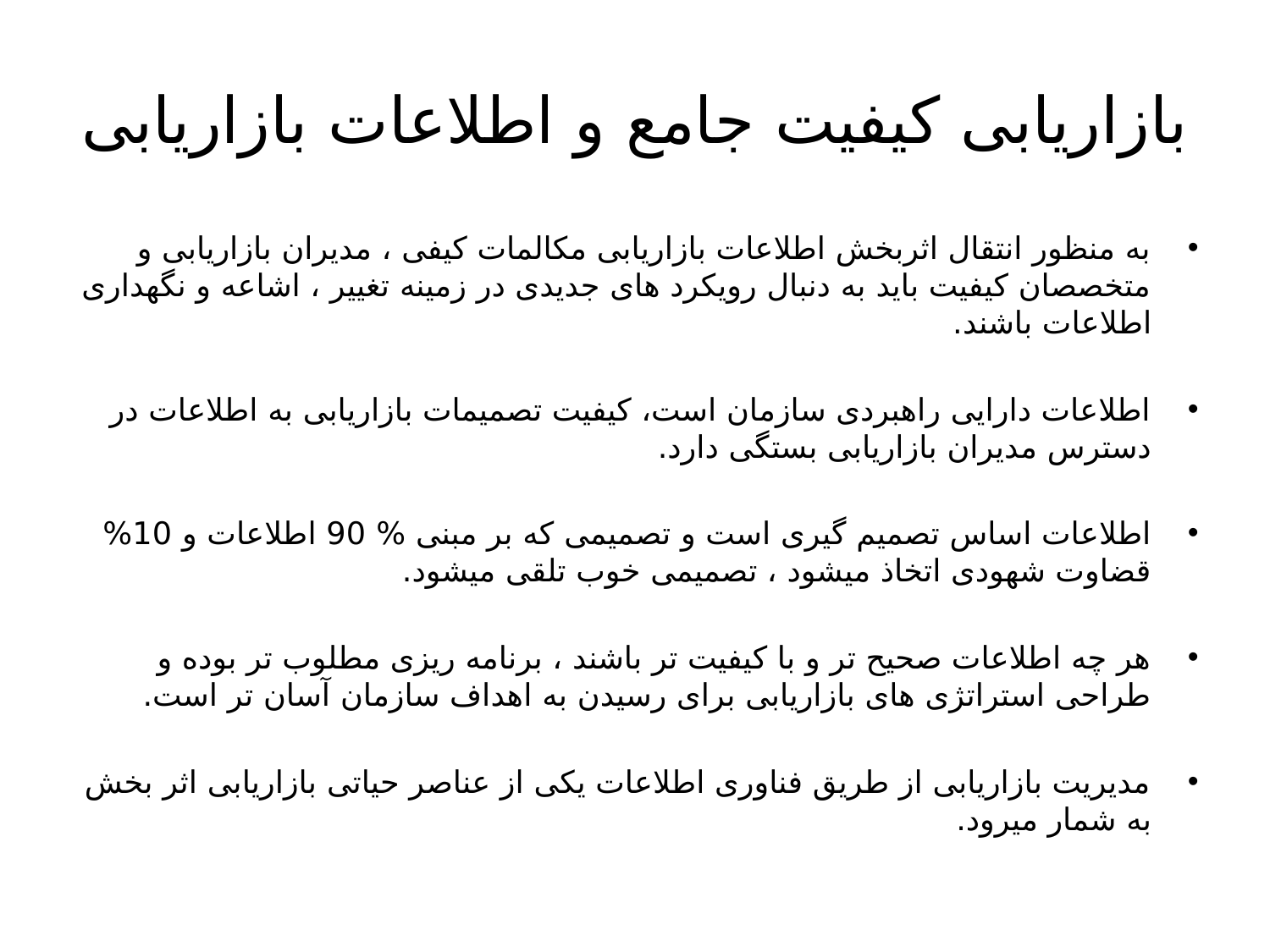

# بازاریابی کیفیت جامع و اطلاعات بازاریابی
به منظور انتقال اثربخش اطلاعات بازاریابی مکالمات کیفی ، مدیران بازاریابی و متخصصان کیفیت باید به دنبال رویکرد های جدیدی در زمینه تغییر ، اشاعه و نگهداری اطلاعات باشند.

اطلاعات دارایی راهبردی سازمان است، کیفیت تصمیمات بازاریابی به اطلاعات در دسترس مدیران بازاریابی بستگی دارد.

اطلاعات اساس تصمیم گیری است و تصمیمی که بر مبنی % 90 اطلاعات و 10% قضاوت شهودی اتخاذ میشود ، تصمیمی خوب تلقی میشود.

هر چه اطلاعات صحیح تر و با کیفیت تر باشند ، برنامه ریزی مطلوب تر بوده و طراحی استراتژی های بازاریابی برای رسیدن به اهداف سازمان آسان تر است.

مدیریت بازاریابی از طریق فناوری اطلاعات یکی از عناصر حیاتی بازاریابی اثر بخش به شمار میرود.